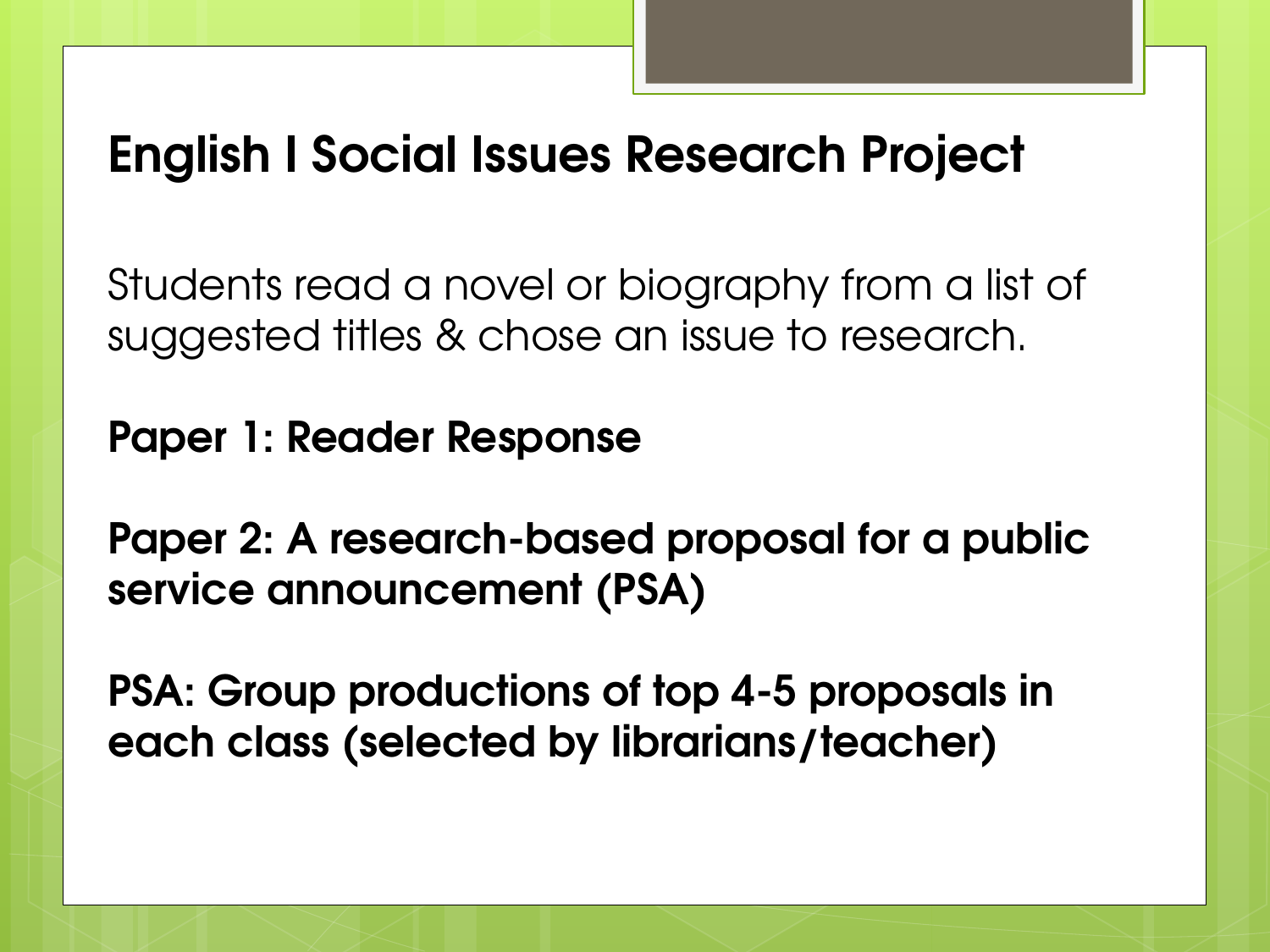

English I Social Issues Research Project

Students read a novel or biography from a list of suggested titles & chose an issue to research.

Paper 1: Reader Response

Paper 2: A research-based proposal for a public service announcement (PSA)

PSA: Group productions of top 4-5 proposals in each class (selected by librarians/teacher)